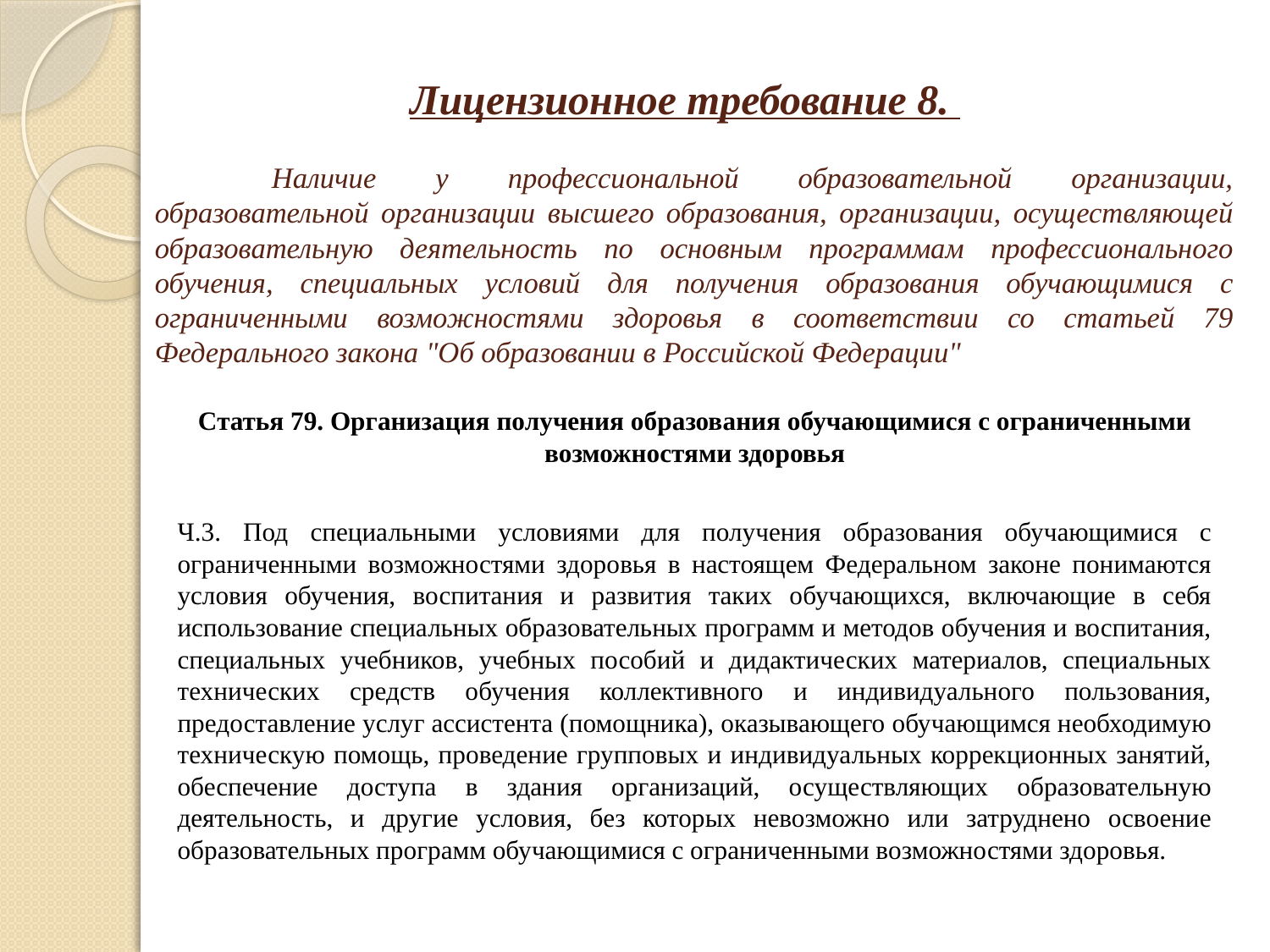

Лицензионное требование 8.
# Наличие у профессиональной образовательной организации, образовательной организации высшего образования, организации, осуществляющей образовательную деятельность по основным программам профессионального обучения, специальных условий для получения образования обучающимися с ограниченными возможностями здоровья в соответствии со статьей 79 Федерального закона "Об образовании в Российской Федерации"
Статья 79. Организация получения образования обучающимися с ограниченными возможностями здоровья

Ч.3. Под специальными условиями для получения образования обучающимися с ограниченными возможностями здоровья в настоящем Федеральном законе понимаются условия обучения, воспитания и развития таких обучающихся, включающие в себя использование специальных образовательных программ и методов обучения и воспитания, специальных учебников, учебных пособий и дидактических материалов, специальных технических средств обучения коллективного и индивидуального пользования, предоставление услуг ассистента (помощника), оказывающего обучающимся необходимую техническую помощь, проведение групповых и индивидуальных коррекционных занятий, обеспечение доступа в здания организаций, осуществляющих образовательную деятельность, и другие условия, без которых невозможно или затруднено освоение образовательных программ обучающимися с ограниченными возможностями здоровья.